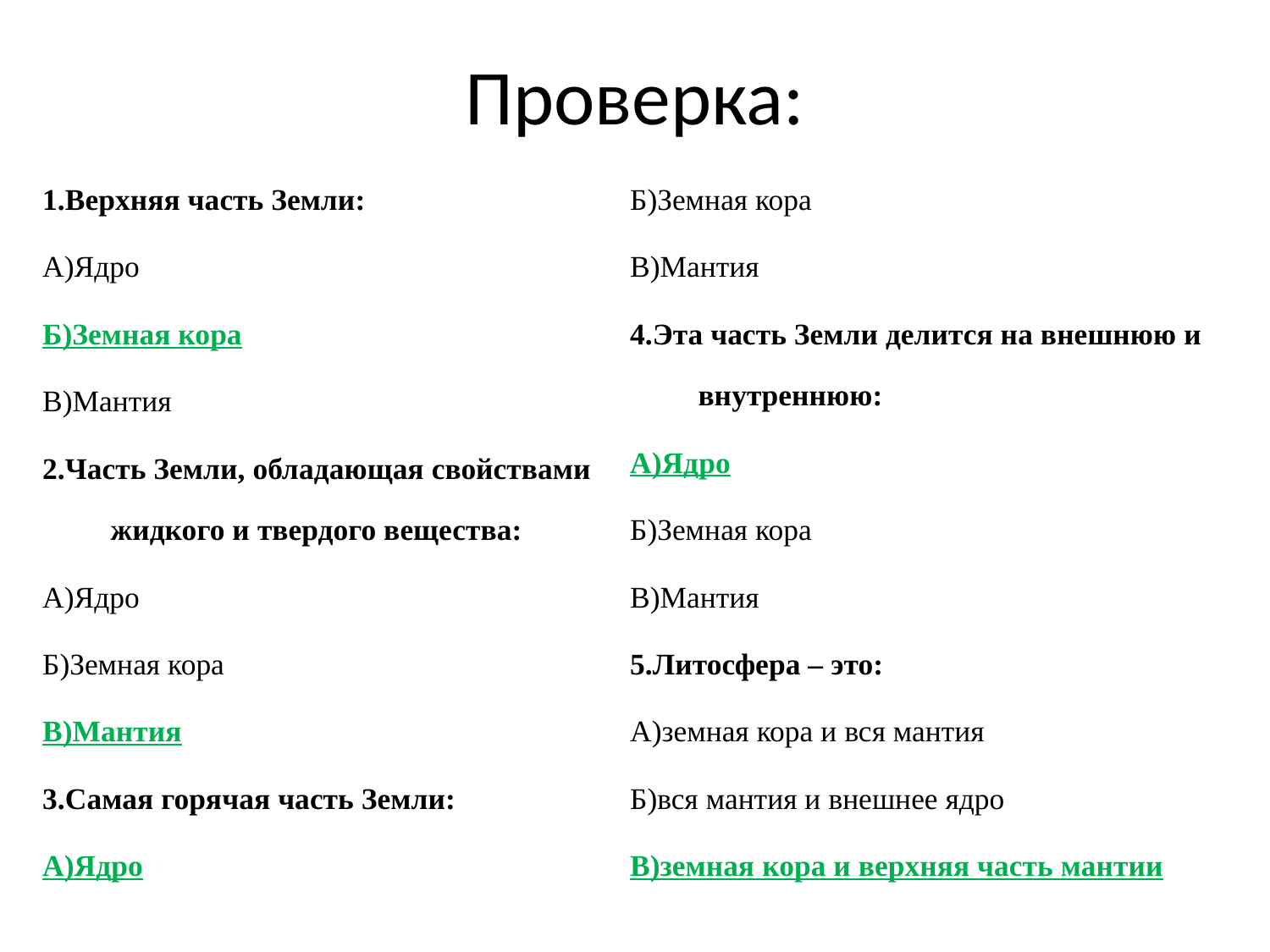

# Проверка:
1.Верхняя часть Земли:
А)Ядро
Б)Земная кора
В)Мантия
2.Часть Земли, обладающая свойствами жидкого и твердого вещества:
А)Ядро
Б)Земная кора
В)Мантия
3.Самая горячая часть Земли:
А)Ядро
Б)Земная кора
В)Мантия
4.Эта часть Земли делится на внешнюю и внутреннюю:
А)Ядро
Б)Земная кора
В)Мантия
5.Литосфера – это:
А)земная кора и вся мантия
Б)вся мантия и внешнее ядро
В)земная кора и верхняя часть мантии